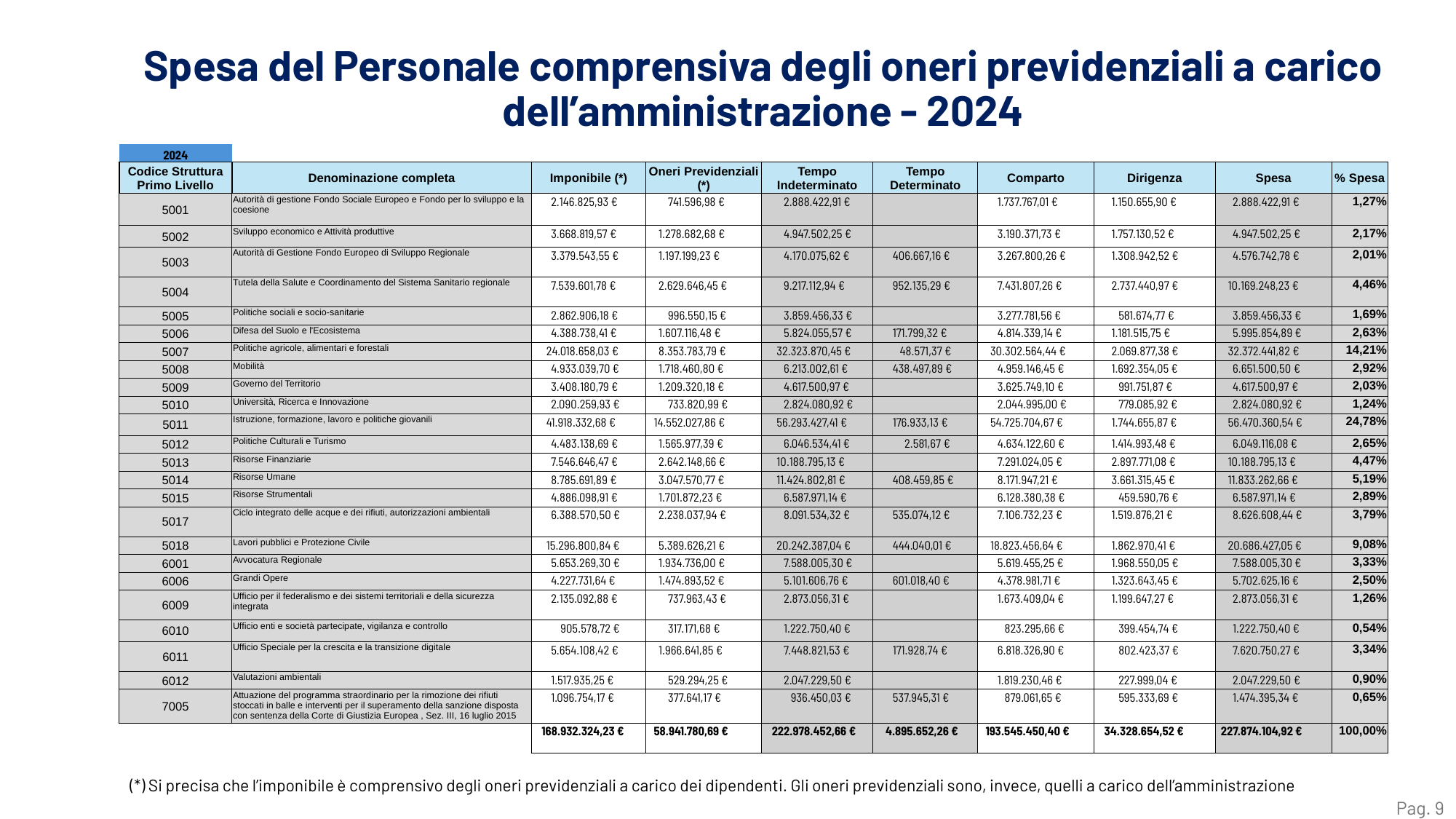

Spesa del Personale comprensiva degli oneri previdenziali a carico dell’amministrazione - 2024

| 2024 |  |  |  |  |  |  |  |  |  |
| --- | --- | --- | --- | --- | --- | --- | --- | --- | --- |
| Codice Struttura Primo Livello | Denominazione completa | Imponibile (\*) | Oneri Previdenziali (\*) | Tempo Indeterminato | Tempo Determinato | Comparto | Dirigenza | Spesa | % Spesa |
| 5001 | Autorità di gestione Fondo Sociale Europeo e Fondo per lo sviluppo e la coesione | 2.146.825,93 € | 741.596,98 € | 2.888.422,91 € |  | 1.737.767,01 € | 1.150.655,90 € | 2.888.422,91 € | 1,27% |
| 5002 | Sviluppo economico e Attività produttive | 3.668.819,57 € | 1.278.682,68 € | 4.947.502,25 € |  | 3.190.371,73 € | 1.757.130,52 € | 4.947.502,25 € | 2,17% |
| 5003 | Autorità di Gestione Fondo Europeo di Sviluppo Regionale | 3.379.543,55 € | 1.197.199,23 € | 4.170.075,62 € | 406.667,16 € | 3.267.800,26 € | 1.308.942,52 € | 4.576.742,78 € | 2,01% |
| 5004 | Tutela della Salute e Coordinamento del Sistema Sanitario regionale | 7.539.601,78 € | 2.629.646,45 € | 9.217.112,94 € | 952.135,29 € | 7.431.807,26 € | 2.737.440,97 € | 10.169.248,23 € | 4,46% |
| 5005 | Politiche sociali e socio-sanitarie | 2.862.906,18 € | 996.550,15 € | 3.859.456,33 € |  | 3.277.781,56 € | 581.674,77 € | 3.859.456,33 € | 1,69% |
| 5006 | Difesa del Suolo e l'Ecosistema | 4.388.738,41 € | 1.607.116,48 € | 5.824.055,57 € | 171.799,32 € | 4.814.339,14 € | 1.181.515,75 € | 5.995.854,89 € | 2,63% |
| 5007 | Politiche agricole, alimentari e forestali | 24.018.658,03 € | 8.353.783,79 € | 32.323.870,45 € | 48.571,37 € | 30.302.564,44 € | 2.069.877,38 € | 32.372.441,82 € | 14,21% |
| 5008 | Mobilità | 4.933.039,70 € | 1.718.460,80 € | 6.213.002,61 € | 438.497,89 € | 4.959.146,45 € | 1.692.354,05 € | 6.651.500,50 € | 2,92% |
| 5009 | Governo del Territorio | 3.408.180,79 € | 1.209.320,18 € | 4.617.500,97 € |  | 3.625.749,10 € | 991.751,87 € | 4.617.500,97 € | 2,03% |
| 5010 | Università, Ricerca e Innovazione | 2.090.259,93 € | 733.820,99 € | 2.824.080,92 € |  | 2.044.995,00 € | 779.085,92 € | 2.824.080,92 € | 1,24% |
| 5011 | Istruzione, formazione, lavoro e politiche giovanili | 41.918.332,68 € | 14.552.027,86 € | 56.293.427,41 € | 176.933,13 € | 54.725.704,67 € | 1.744.655,87 € | 56.470.360,54 € | 24,78% |
| 5012 | Politiche Culturali e Turismo | 4.483.138,69 € | 1.565.977,39 € | 6.046.534,41 € | 2.581,67 € | 4.634.122,60 € | 1.414.993,48 € | 6.049.116,08 € | 2,65% |
| 5013 | Risorse Finanziarie | 7.546.646,47 € | 2.642.148,66 € | 10.188.795,13 € |  | 7.291.024,05 € | 2.897.771,08 € | 10.188.795,13 € | 4,47% |
| 5014 | Risorse Umane | 8.785.691,89 € | 3.047.570,77 € | 11.424.802,81 € | 408.459,85 € | 8.171.947,21 € | 3.661.315,45 € | 11.833.262,66 € | 5,19% |
| 5015 | Risorse Strumentali | 4.886.098,91 € | 1.701.872,23 € | 6.587.971,14 € |  | 6.128.380,38 € | 459.590,76 € | 6.587.971,14 € | 2,89% |
| 5017 | Ciclo integrato delle acque e dei rifiuti, autorizzazioni ambientali | 6.388.570,50 € | 2.238.037,94 € | 8.091.534,32 € | 535.074,12 € | 7.106.732,23 € | 1.519.876,21 € | 8.626.608,44 € | 3,79% |
| 5018 | Lavori pubblici e Protezione Civile | 15.296.800,84 € | 5.389.626,21 € | 20.242.387,04 € | 444.040,01 € | 18.823.456,64 € | 1.862.970,41 € | 20.686.427,05 € | 9,08% |
| 6001 | Avvocatura Regionale | 5.653.269,30 € | 1.934.736,00 € | 7.588.005,30 € |  | 5.619.455,25 € | 1.968.550,05 € | 7.588.005,30 € | 3,33% |
| 6006 | Grandi Opere | 4.227.731,64 € | 1.474.893,52 € | 5.101.606,76 € | 601.018,40 € | 4.378.981,71 € | 1.323.643,45 € | 5.702.625,16 € | 2,50% |
| 6009 | Ufficio per il federalismo e dei sistemi territoriali e della sicurezza integrata | 2.135.092,88 € | 737.963,43 € | 2.873.056,31 € |  | 1.673.409,04 € | 1.199.647,27 € | 2.873.056,31 € | 1,26% |
| 6010 | Ufficio enti e società partecipate, vigilanza e controllo | 905.578,72 € | 317.171,68 € | 1.222.750,40 € |  | 823.295,66 € | 399.454,74 € | 1.222.750,40 € | 0,54% |
| 6011 | Ufficio Speciale per la crescita e la transizione digitale | 5.654.108,42 € | 1.966.641,85 € | 7.448.821,53 € | 171.928,74 € | 6.818.326,90 € | 802.423,37 € | 7.620.750,27 € | 3,34% |
| 6012 | Valutazioni ambientali | 1.517.935,25 € | 529.294,25 € | 2.047.229,50 € |  | 1.819.230,46 € | 227.999,04 € | 2.047.229,50 € | 0,90% |
| 7005 | Attuazione del programma straordinario per la rimozione dei rifiuti stoccati in balle e interventi per il superamento della sanzione disposta con sentenza della Corte di Giustizia Europea , Sez. III, 16 luglio 2015 | 1.096.754,17 € | 377.641,17 € | 936.450,03 € | 537.945,31 € | 879.061,65 € | 595.333,69 € | 1.474.395,34 € | 0,65% |
|  |  | 168.932.324,23 € | 58.941.780,69 € | 222.978.452,66 € | 4.895.652,26 € | 193.545.450,40 € | 34.328.654,52 € | 227.874.104,92 € | 100,00% |
(*) Si precisa che l’imponibile è comprensivo degli oneri previdenziali a carico dei dipendenti. Gli oneri previdenziali sono, invece, quelli a carico dell’amministrazione
Pag. 9